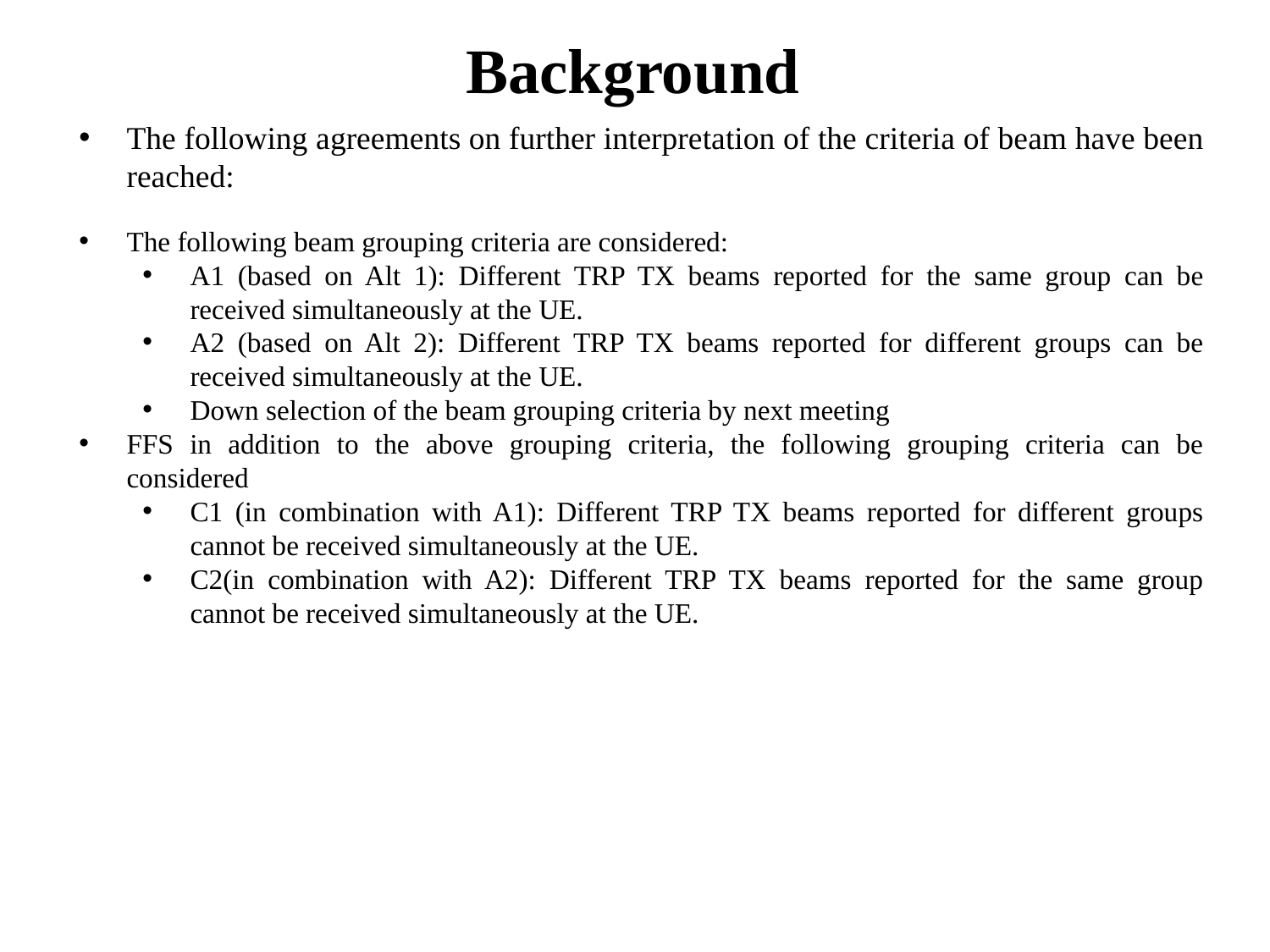

# Background
The following agreements on further interpretation of the criteria of beam have been reached:

The following beam grouping criteria are considered:
A1 (based on Alt 1): Different TRP TX beams reported for the same group can be received simultaneously at the UE.
A2 (based on Alt 2): Different TRP TX beams reported for different groups can be received simultaneously at the UE.
Down selection of the beam grouping criteria by next meeting
FFS in addition to the above grouping criteria, the following grouping criteria can be considered
C1 (in combination with A1): Different TRP TX beams reported for different groups cannot be received simultaneously at the UE.
C2(in combination with A2): Different TRP TX beams reported for the same group cannot be received simultaneously at the UE.